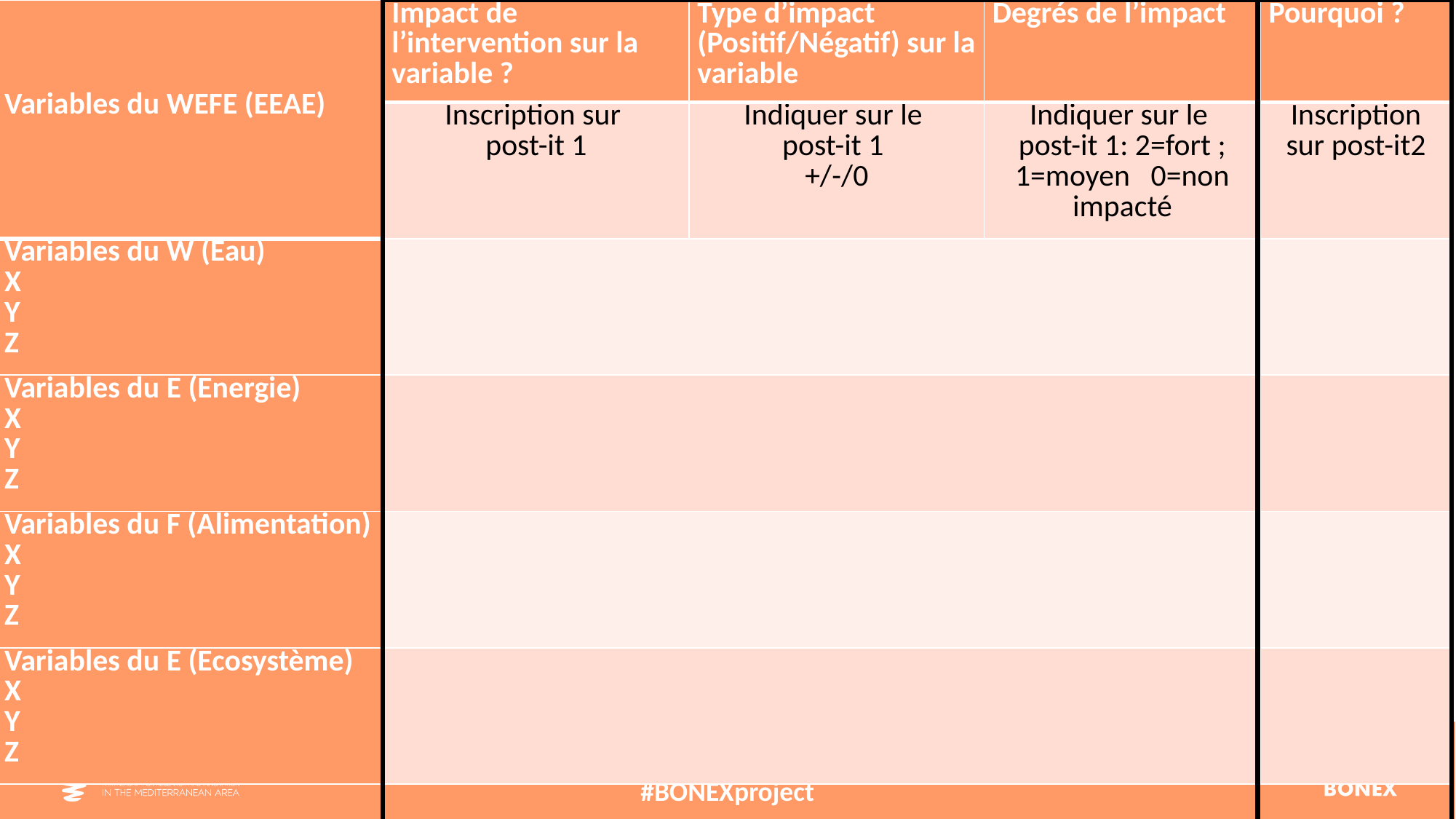

| Variables du WEFE (EEAE) | Impact de l’intervention sur la variable ? | Type d’impact   (Positif/Négatif) sur la variable | Degrés de l’impact | Pourquoi ? |
| --- | --- | --- | --- | --- |
|  | Inscription sur post-it 1 | Indiquer sur le post-it 1 +/-/0 | Indiquer sur le post-it 1: 2=fort ; 1=moyen 0=non impacté | Inscription sur post-it2 |
| Variables du W (Eau) X Y Z |  |  |  |  |
| Variables du E (Energie) X Y Z |  |  |  |  |
| Variables du F (Alimentation) X Y Z |  |  |  |  |
| Variables du E (Ecosystème) X Y Z |  |  |  |  |